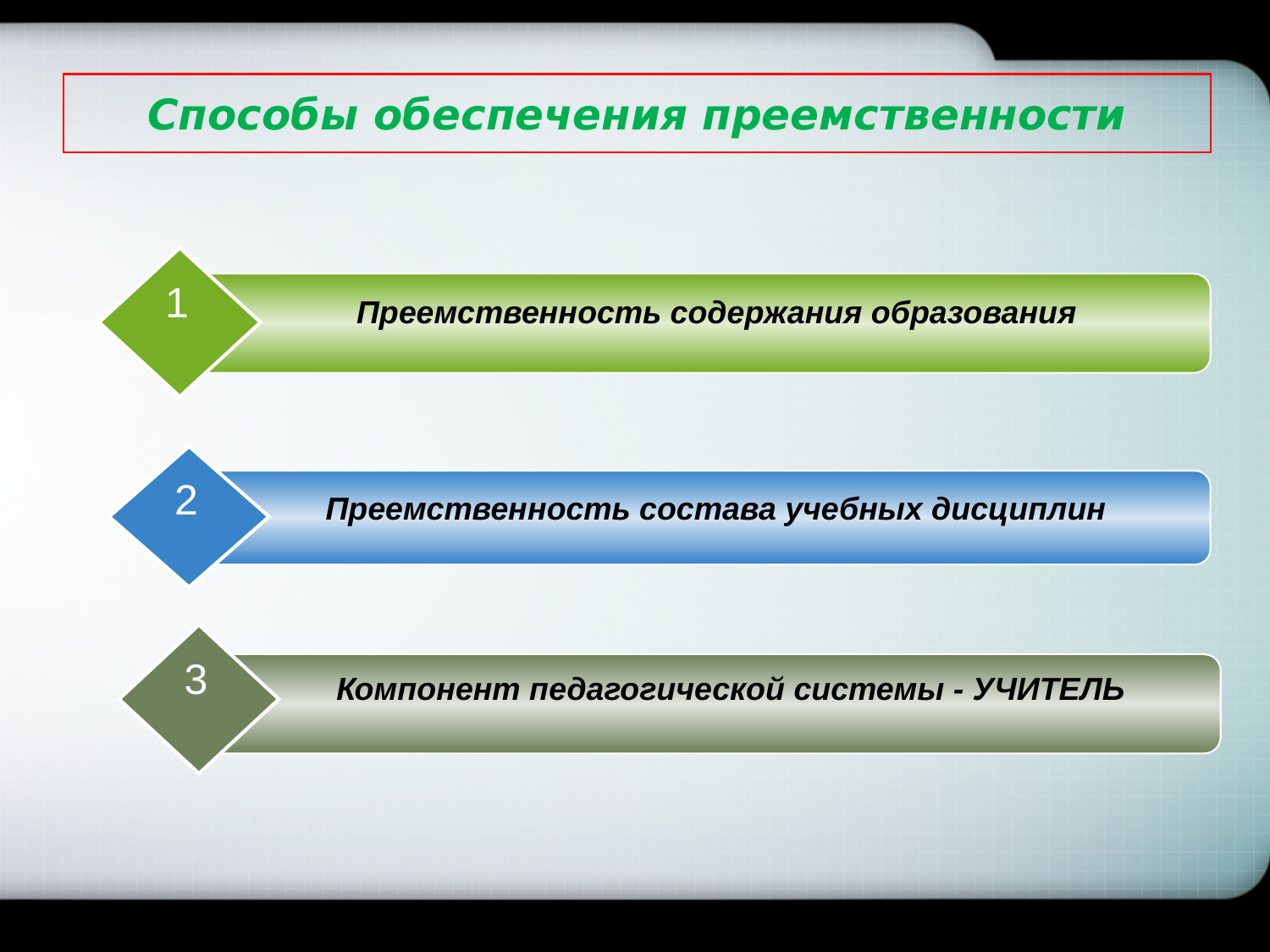

МОУ СОШ № 169
# Способы обеспечения преемственности

1

Преемственность содержания образования

2

Преемственность состава учебных дисциплин

3

Компонент педагогической системы - УЧИТЕЛЬ